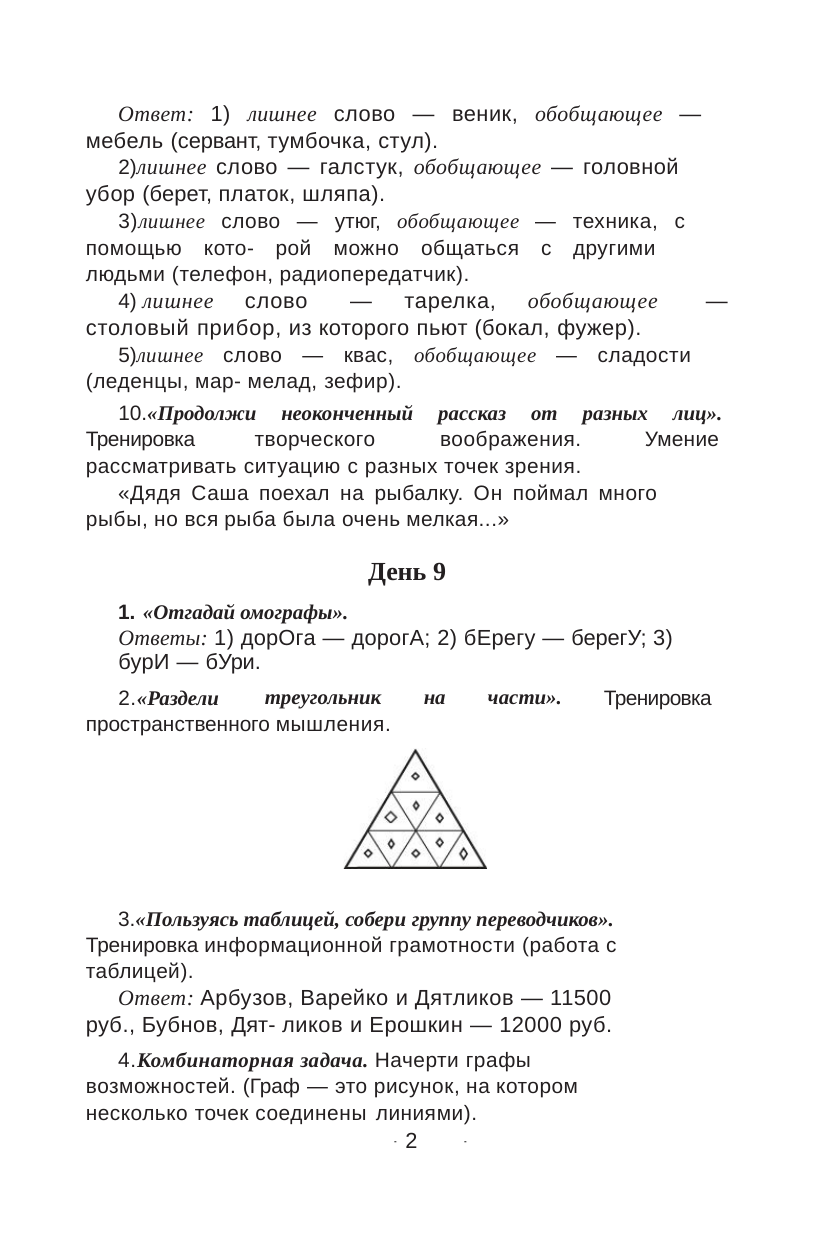

Ответ: 16.
Ответ: 1) лишнее слово — веник, обобщающее —
мебель (сервант, тумбочка, стул).
2)лишнее слово — галстук, обобщающее — головной
убор (берет, платок, шляпа).
3)лишнее слово — утюг, обобщающее — техника, с
помощью кото- рой можно общаться с другими
людьми (телефон, радиопередатчик).
4) лишнее слово
—
тарелка, обобщающее
—
столовый прибор, из которого пьют (бокал, фужер).
5)лишнее слово — квас, обобщающее — сладости
(леденцы, мар- мелад, зефир).
10.«Продолжи неоконченный рассказ от разных лиц».
творческого
воображения.
Умение
Тренировка
рассматривать ситуацию с разных точек зрения.
«Дядя Саша поехал на рыбалку. Он поймал много
рыбы, но вся рыба была очень мелкая...»
День 9
1. «Отгадай омографы».
Ответы: 1) дорОга — дорогА; 2) бЕрегу — берегУ; 3)
бурИ — бУри.
2.«Раздели
Тренировка
треугольник
на
части».
пространственного мышления.

3.«Пользуясь таблицей, собери группу переводчиков».
Тренировка информационной грамотности (работа с
таблицей).
Ответ: Арбузов, Варейко и Дятликов — 11500
руб., Бубнов, Дят- ликов и Ерошкин — 12000 руб.
4.Комбинаторная задача. Начерти графы
возможностей. (Граф — это рисунок, на котором
несколько точек соединены линиями).
2
2